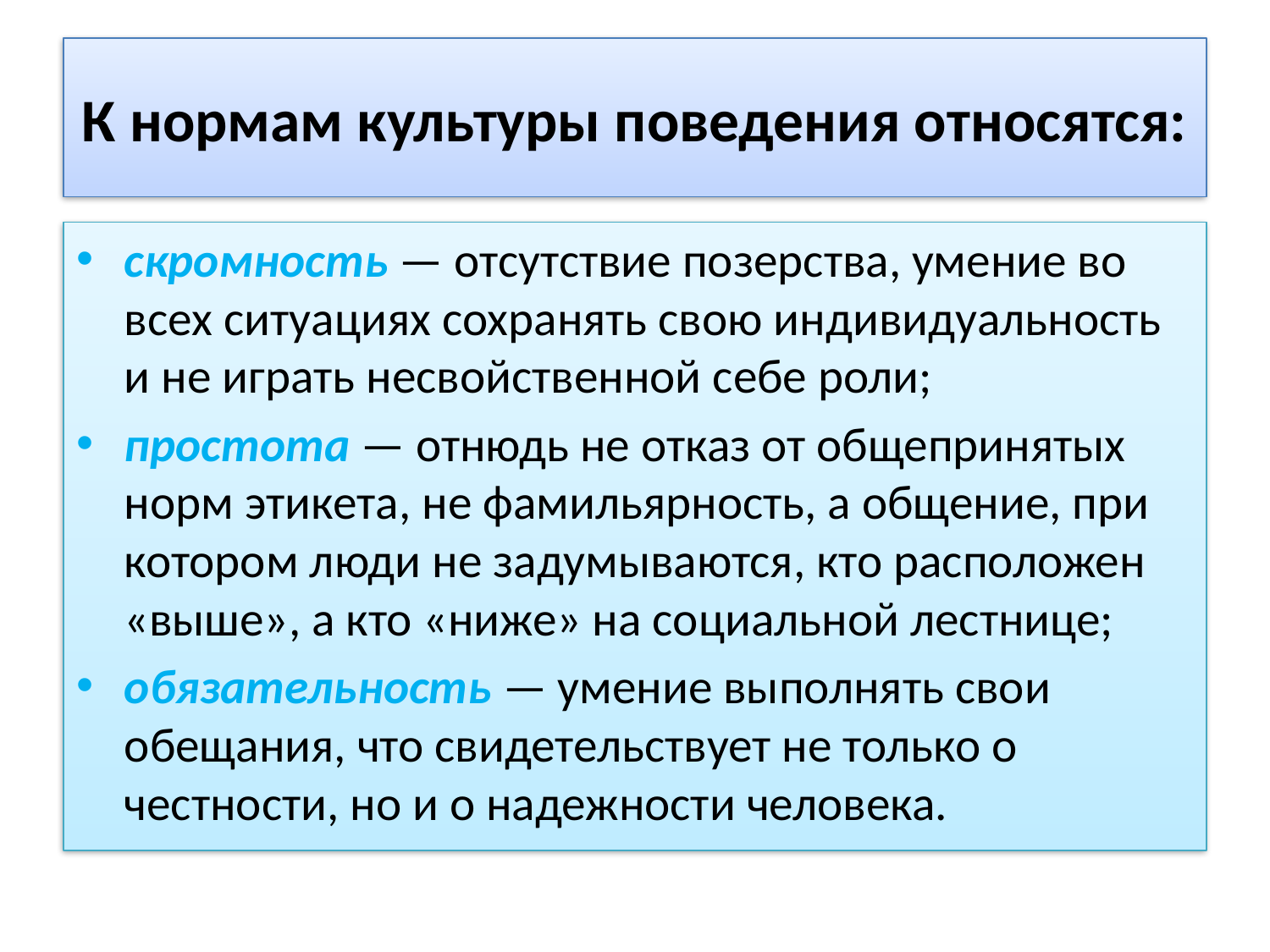

# К нормам культуры поведения относятся:
скромность — отсутствие позерства, умение во всех ситуациях сохранять свою индивидуальность и не играть несвойственной себе роли;
простота — отнюдь не отказ от общепринятых норм этикета, не фамильярность, а общение, при котором люди не задумываются, кто расположен «выше», а кто «ниже» на социальной лестнице;
обязательность — умение выполнять свои обещания, что свидетельствует не только о честности, но и о надежности человека.